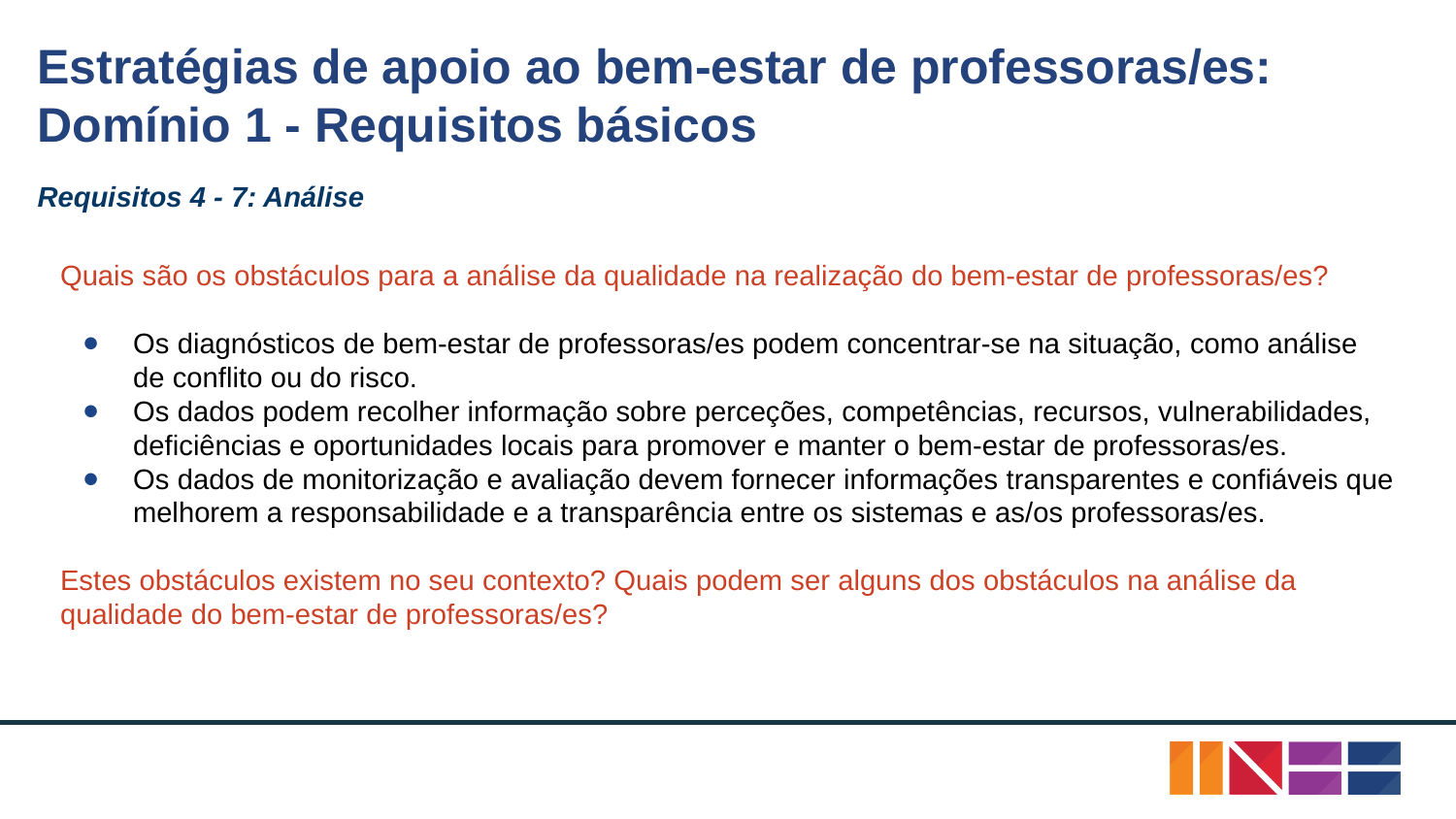

# Estratégias de apoio ao bem-estar de professoras/es:
Domínio 1 - Requisitos básicos
Requisitos 4 - 7: Análise
Quais são os obstáculos para a análise da qualidade na realização do bem-estar de professoras/es?

Os diagnósticos de bem-estar de professoras/es podem concentrar-se na situação, como análise de conflito ou do risco.
Os dados podem recolher informação sobre perceções, competências, recursos, vulnerabilidades, deficiências e oportunidades locais para promover e manter o bem-estar de professoras/es.
Os dados de monitorização e avaliação devem fornecer informações transparentes e confiáveis que melhorem a responsabilidade e a transparência entre os sistemas e as/os professoras/es.

Estes obstáculos existem no seu contexto? Quais podem ser alguns dos obstáculos na análise da qualidade do bem-estar de professoras/es?